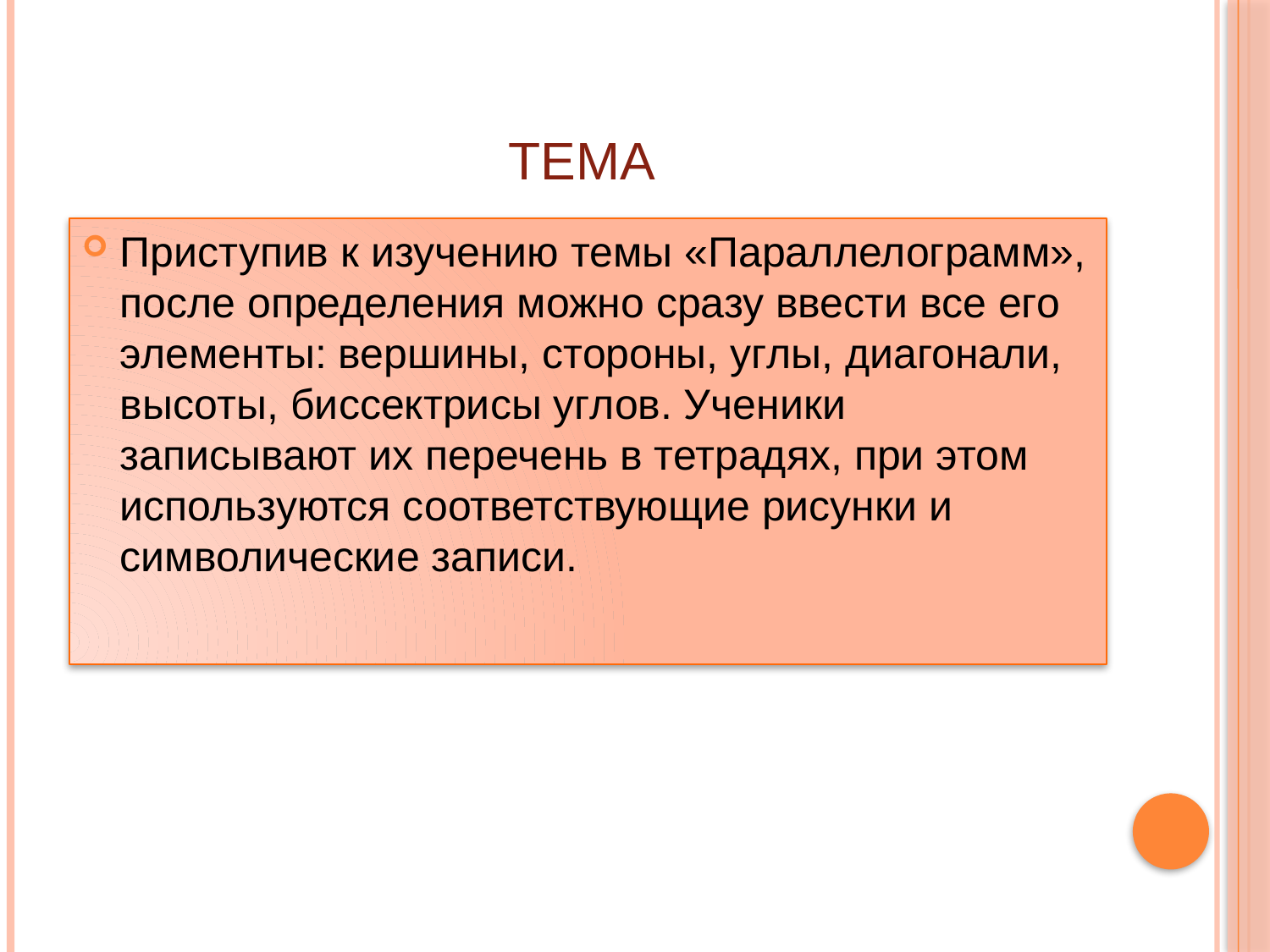

# тема
Приступив к изучению темы «Параллелограмм», после определения можно сразу ввести все его элементы: вершины, стороны, углы, диагонали, высоты, биссектрисы углов. Ученики записывают их перечень в тетрадях, при этом используются соответствующие рисунки и символические записи.